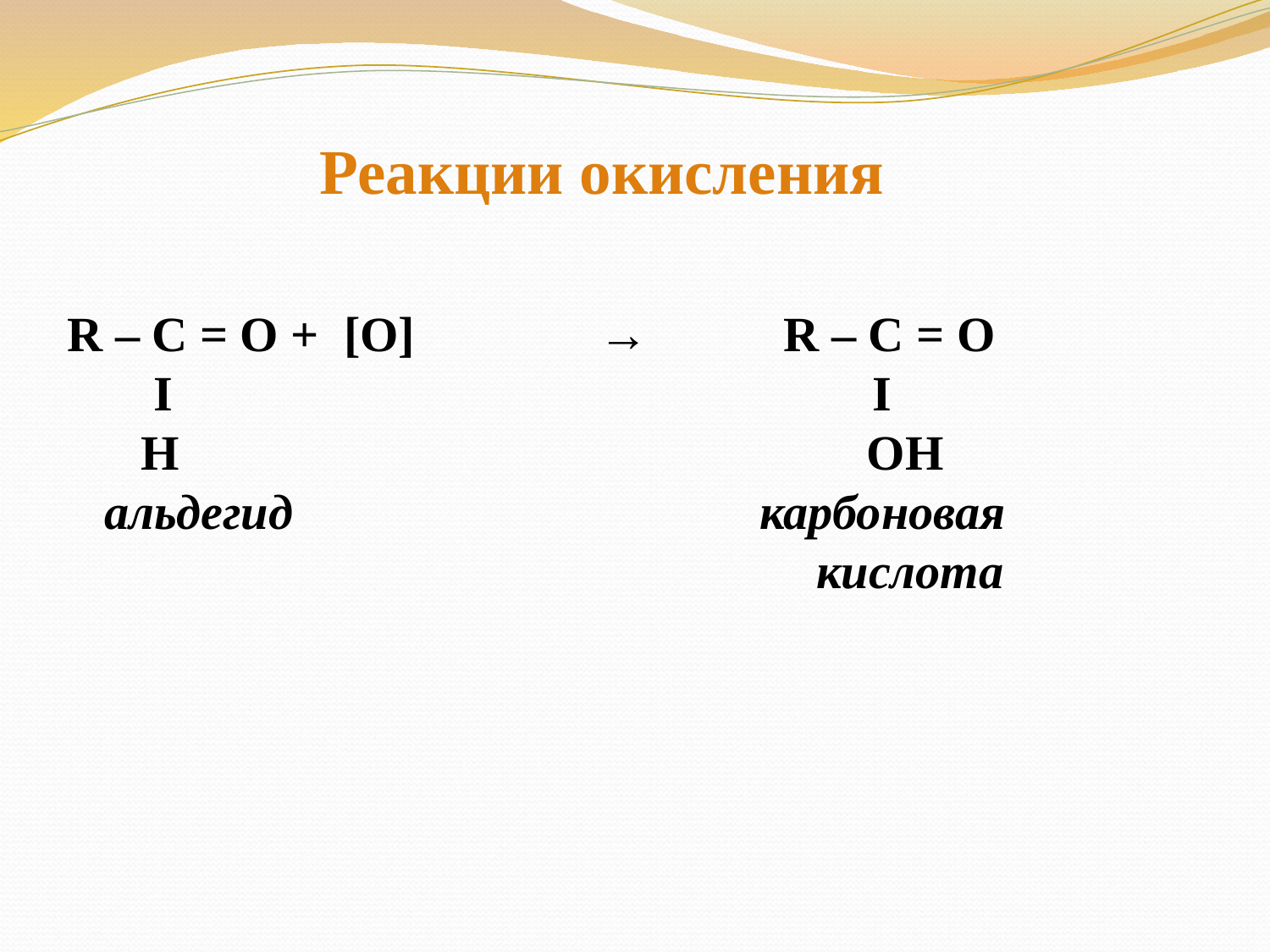

Реакции окисления
R – C = O +  [O]               →           R – C = O
       Ι                                                         Ι
      H                                                        OH
   альдегид                                      карбоновая
                                                             кислота